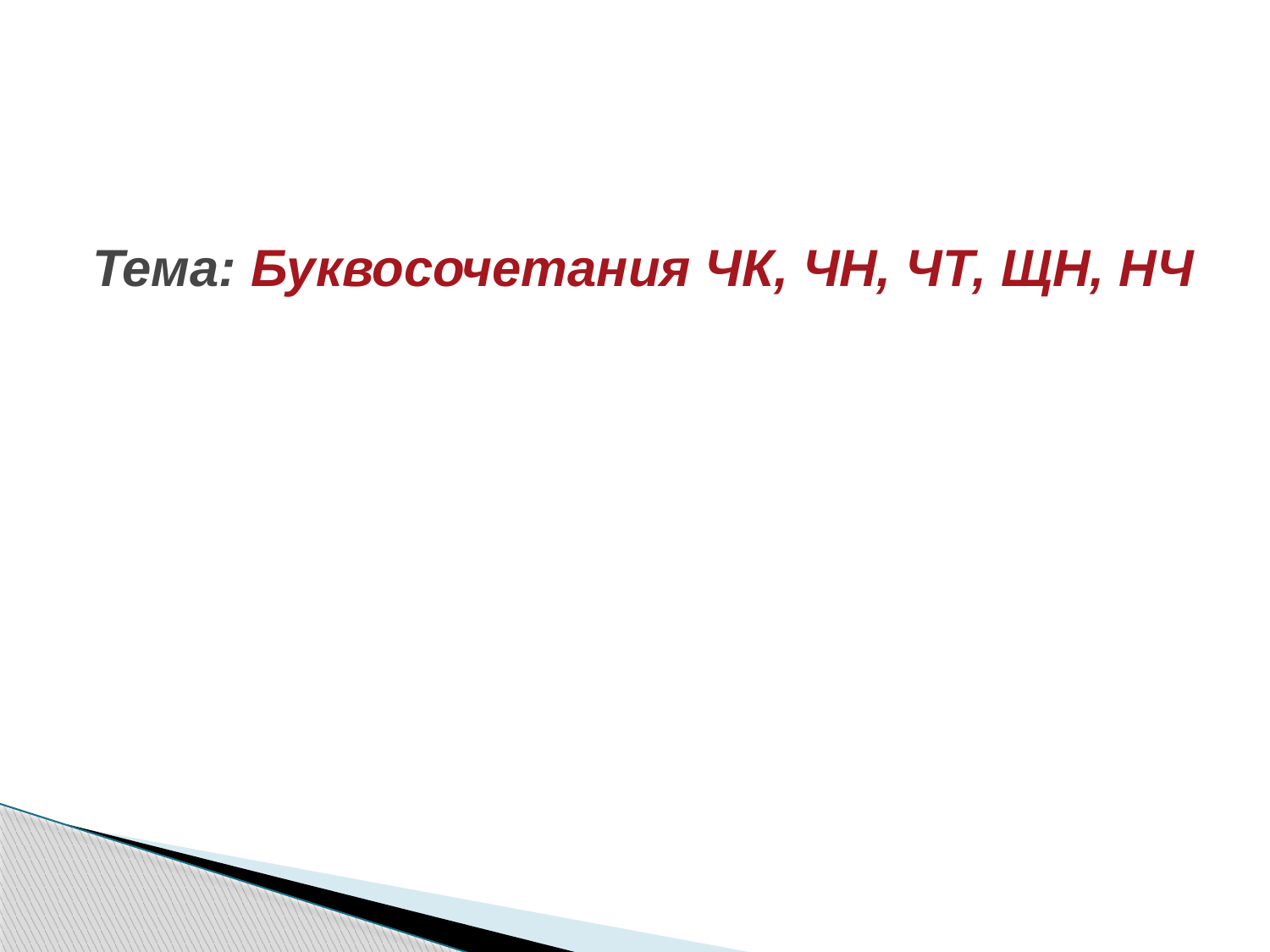

# Тема: Буквосочетания ЧК, ЧН, ЧТ, ЩН, НЧ